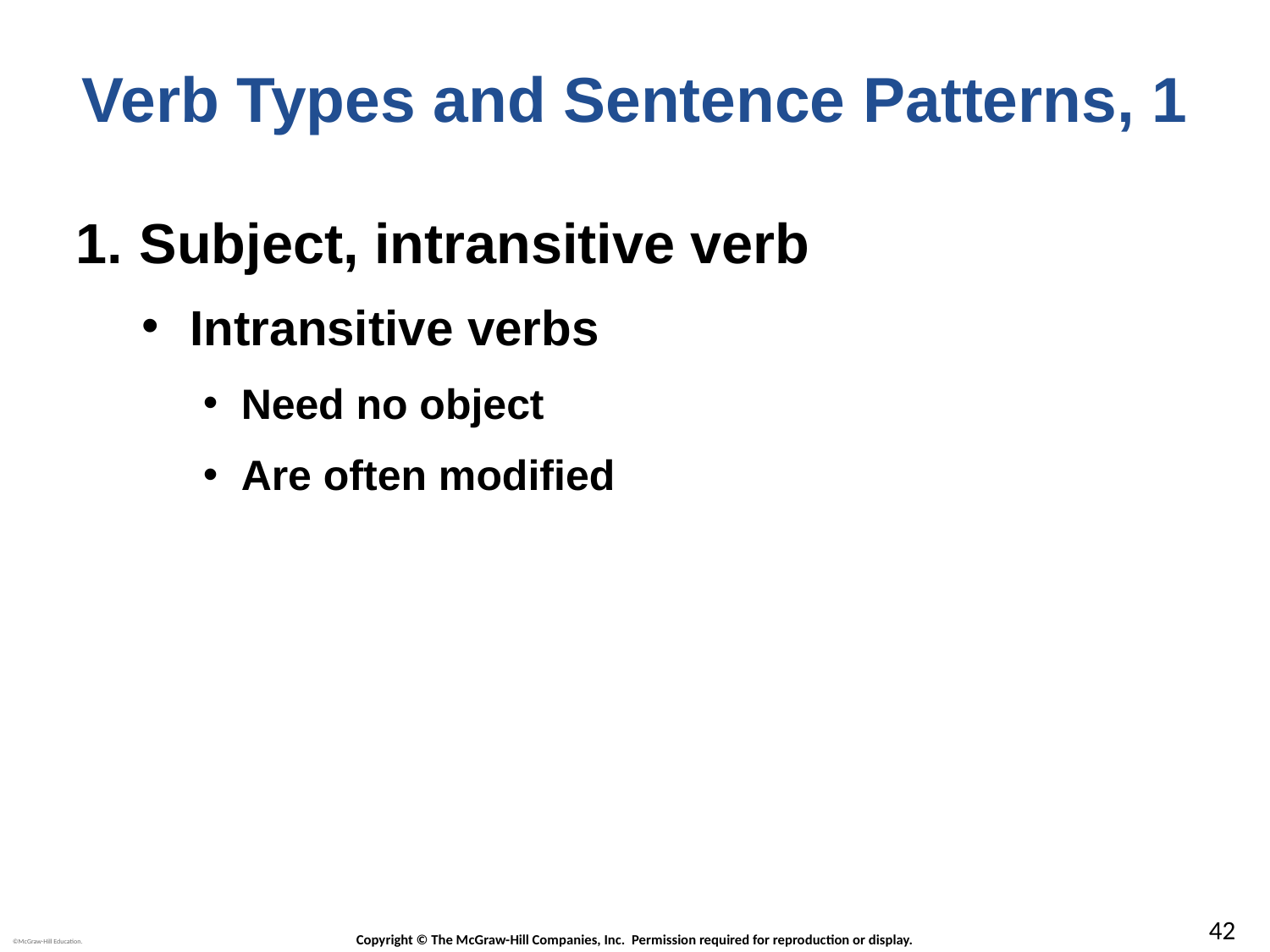

# Verb Types and Sentence Patterns, 1
Subject, intransitive verb
Intransitive verbs
Need no object
Are often modified